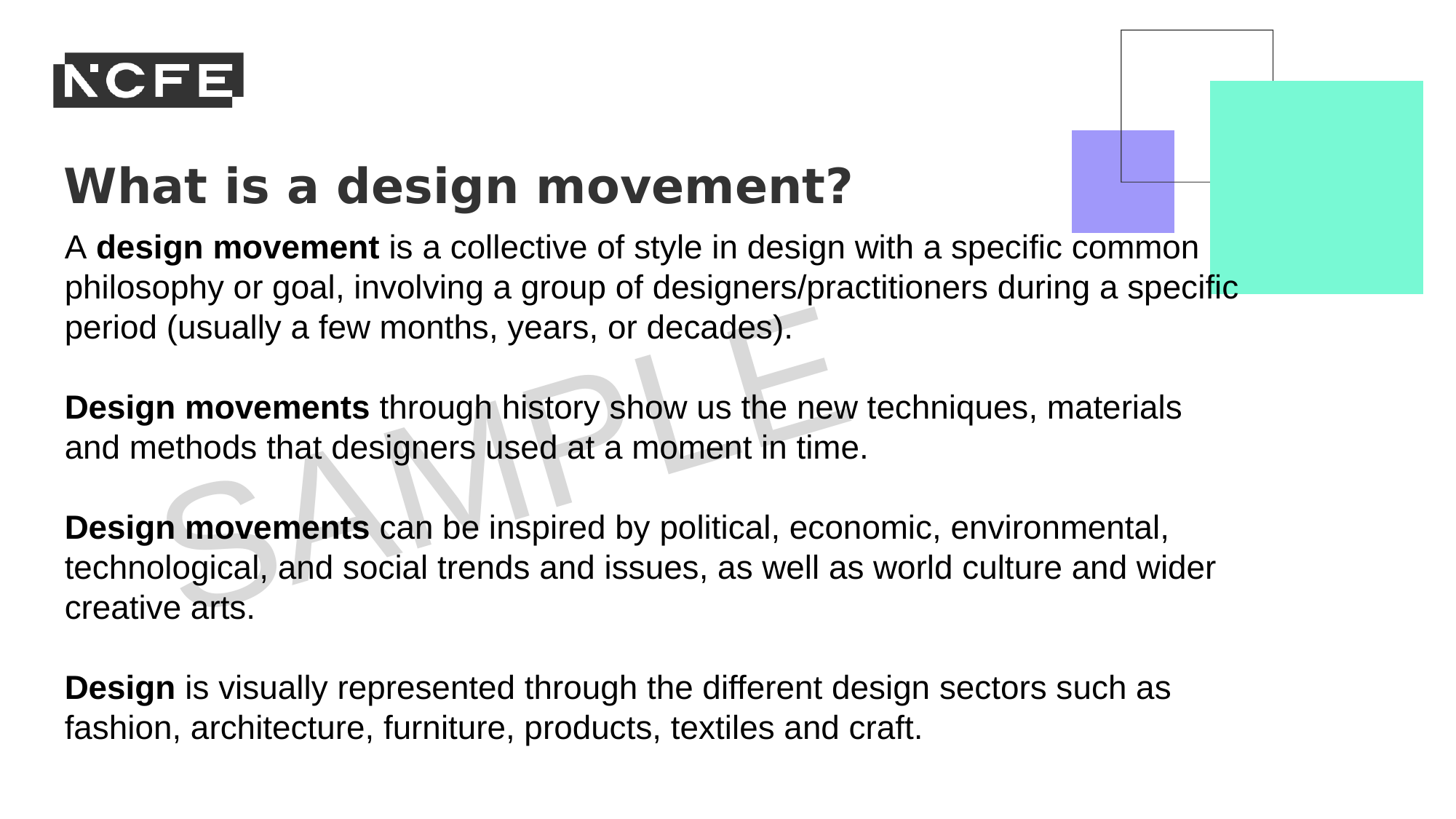

What is a design movement?
A design movement is a collective of style in design with a specific common philosophy or goal, involving a group of designers/practitioners during a specific period (usually a few months, years, or decades).

Design movements through history show us the new techniques, materials and methods that designers used at a moment in time.

Design movements can be inspired by political, economic, environmental, technological, and social trends and issues, as well as world culture and wider creative arts.

Design is visually represented through the different design sectors such as fashion, architecture, furniture, products, textiles and craft.